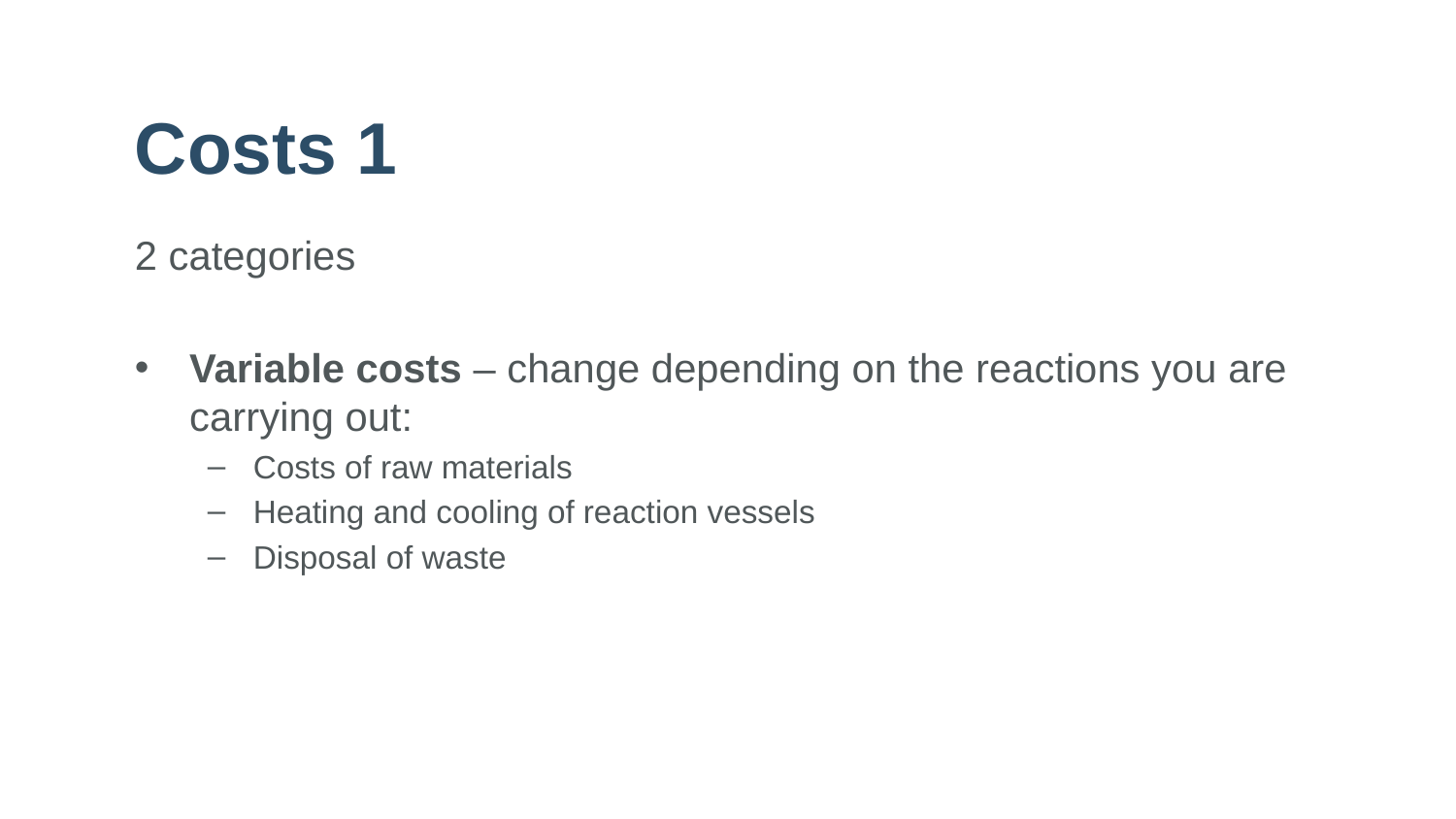

# Costs 1
2 categories

Variable costs – change depending on the reactions you are carrying out:
Costs of raw materials
Heating and cooling of reaction vessels
Disposal of waste